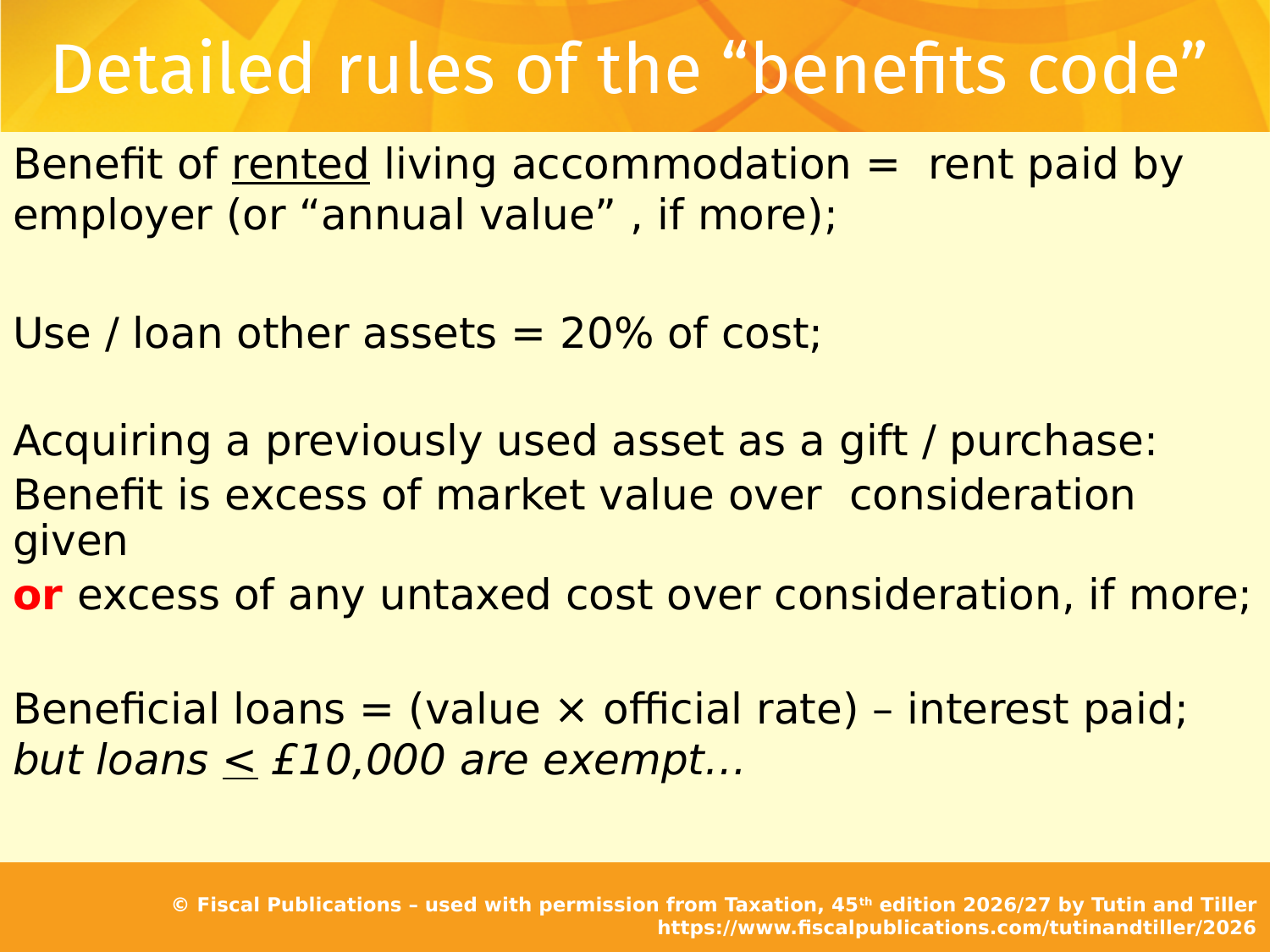

# Detailed rules of the “benefits code”
Benefit of rented living accommodation =  rent paid by employer (or “annual value” , if more);

Use / loan other assets = 20% of cost;

Acquiring a previously used asset as a gift / purchase:
Benefit is excess of market value over  consideration given
or excess of any untaxed cost over consideration, if more;

Beneficial loans = (value × official rate) – interest paid;  but loans < £10,000 are exempt…